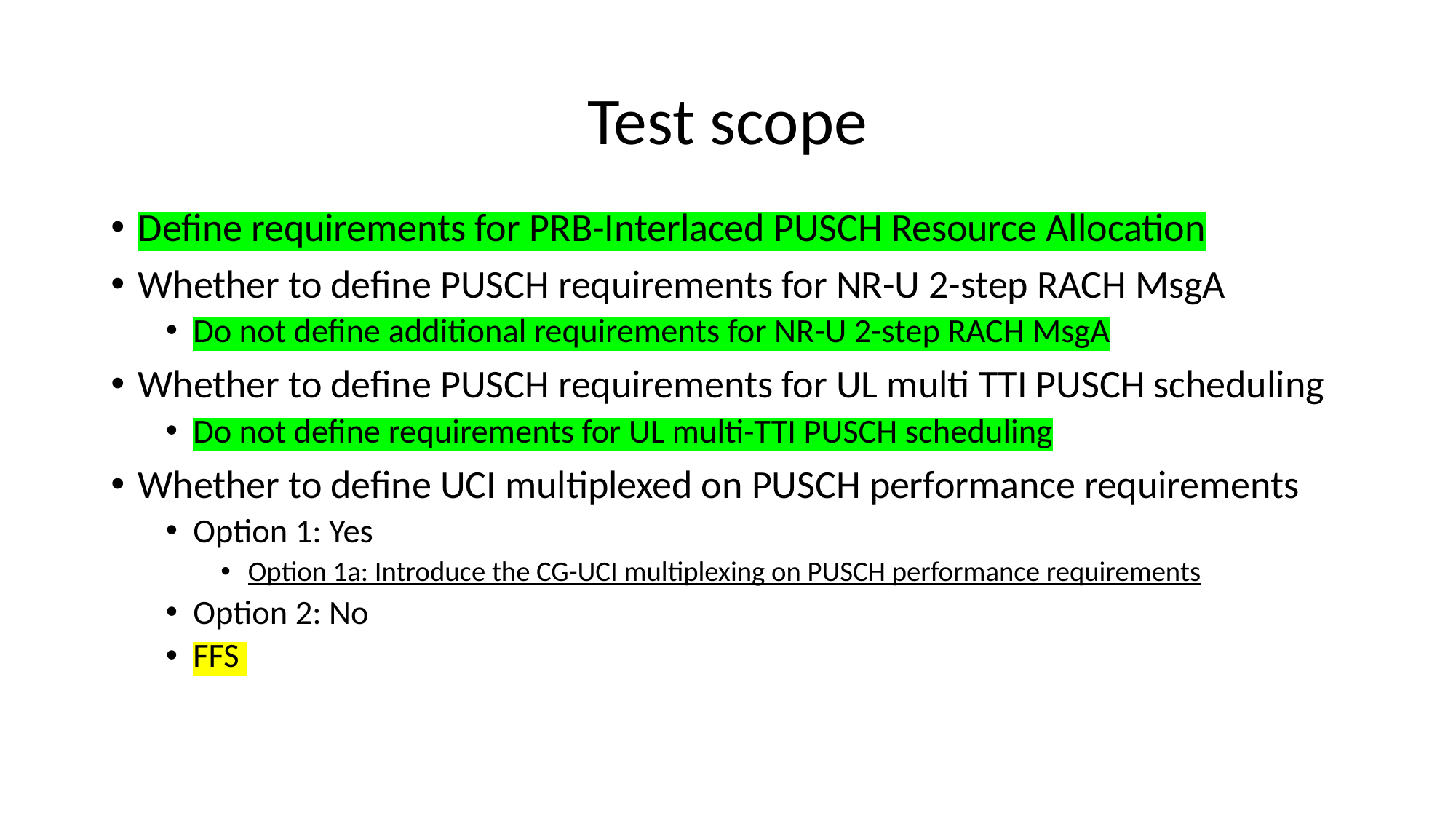

# Test scope
Define requirements for PRB-Interlaced PUSCH Resource Allocation
Whether to define PUSCH requirements for NR-U 2-step RACH MsgA
Do not define additional requirements for NR-U 2-step RACH MsgA
Whether to define PUSCH requirements for UL multi TTI PUSCH scheduling
Do not define requirements for UL multi-TTI PUSCH scheduling
Whether to define UCI multiplexed on PUSCH performance requirements
Option 1: Yes
Option 1a: Introduce the CG-UCI multiplexing on PUSCH performance requirements
Option 2: No
FFS